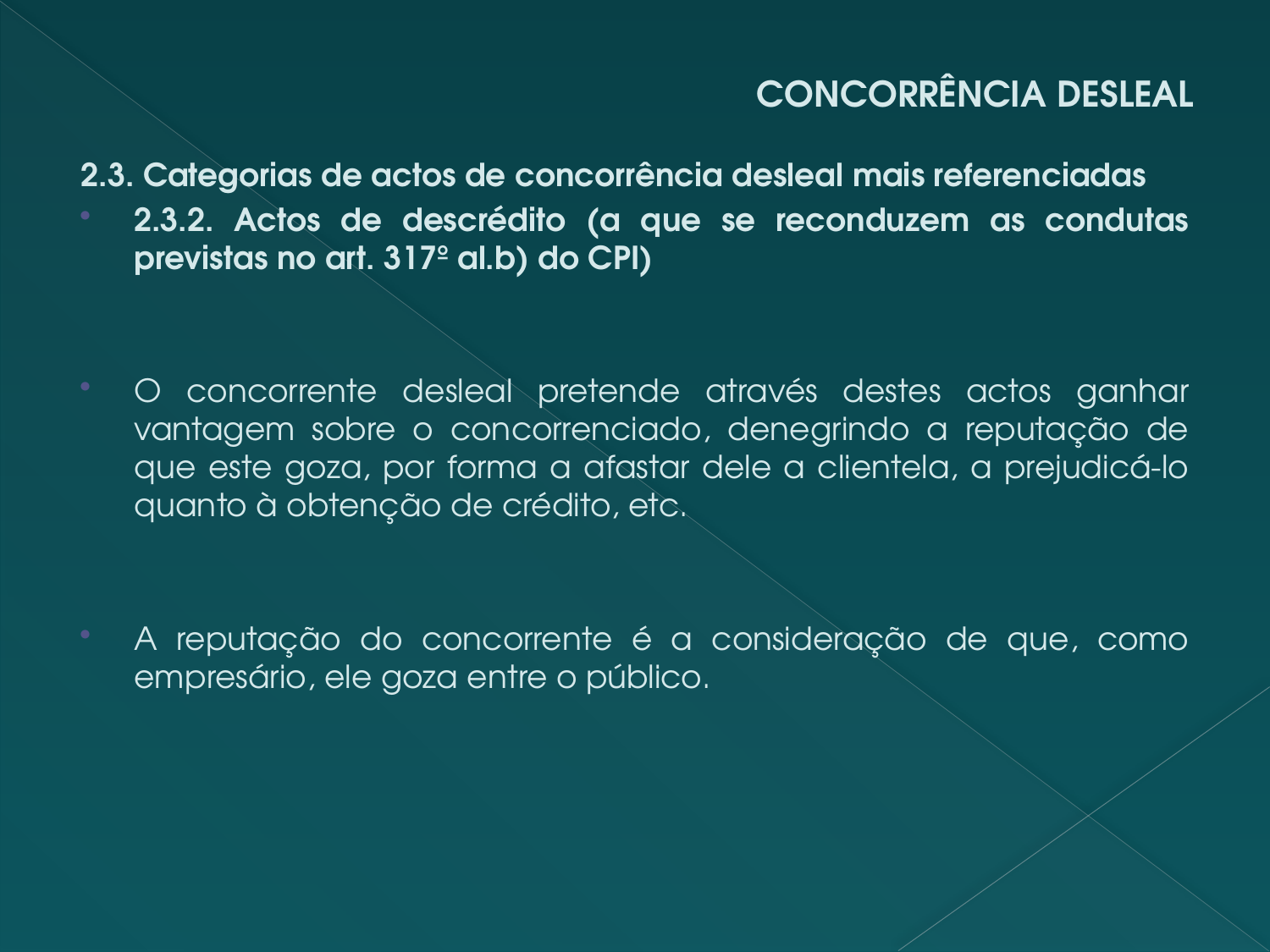

# CONCORRÊNCIA DESLEAL
2.3. Categorias de actos de concorrência desleal mais referenciadas
2.3.2. Actos de descrédito (a que se reconduzem as condutas previstas no art. 317º al.b) do CPI)

O concorrente desleal pretende através destes actos ganhar vantagem sobre o concorrenciado, denegrindo a reputação de que este goza, por forma a afastar dele a clientela, a prejudicá-lo quanto à obtenção de crédito, etc.

A reputação do concorrente é a consideração de que, como empresário, ele goza entre o público.